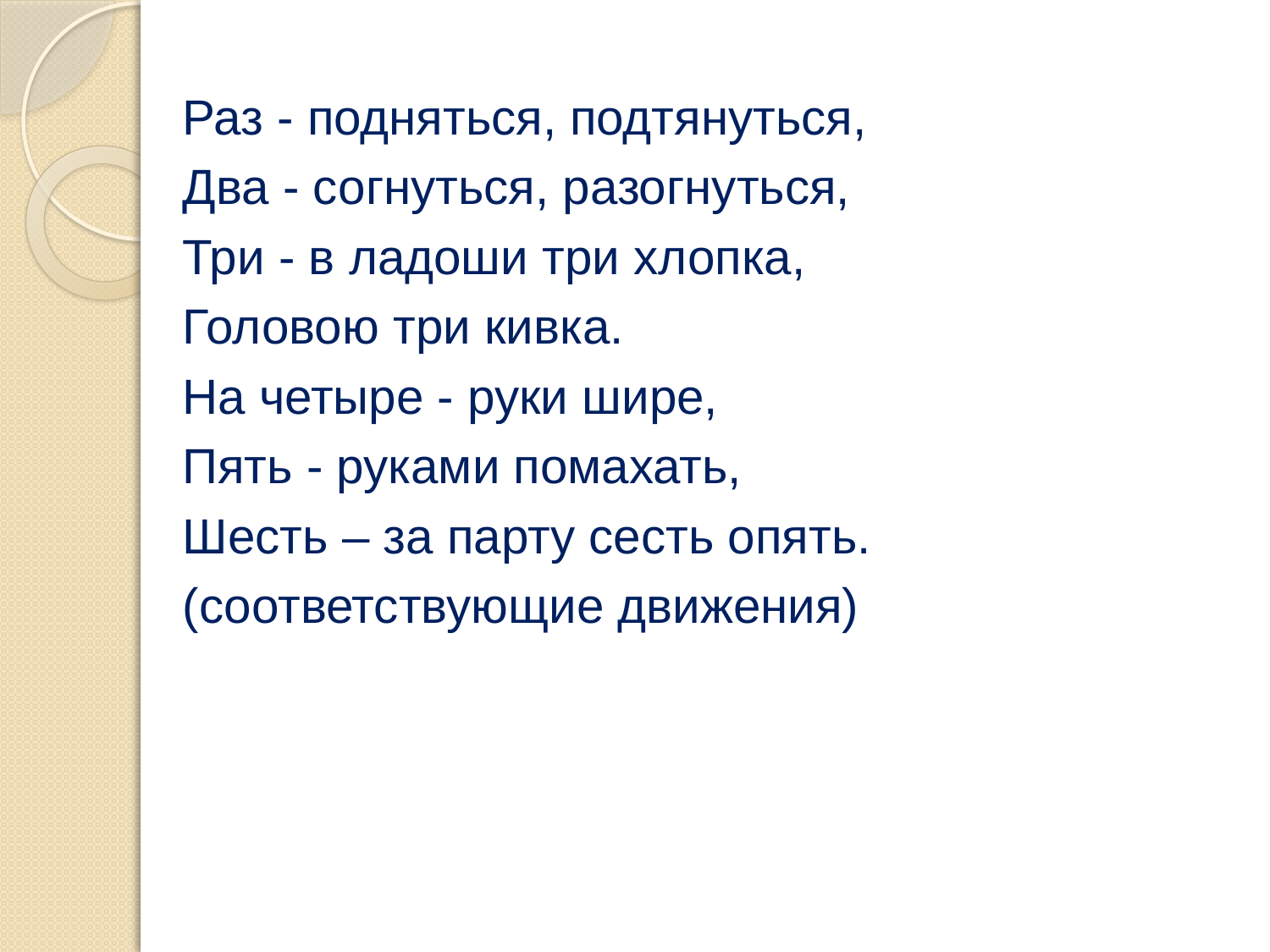

Раз - подняться, подтянуться,
Два - согнуться, разогнуться,
Три - в ладоши три хлопка,
Головою три кивка.
На четыре - руки шире,
Пять - руками помахать,
Шесть – за парту сесть опять.
(соответствующие движения)